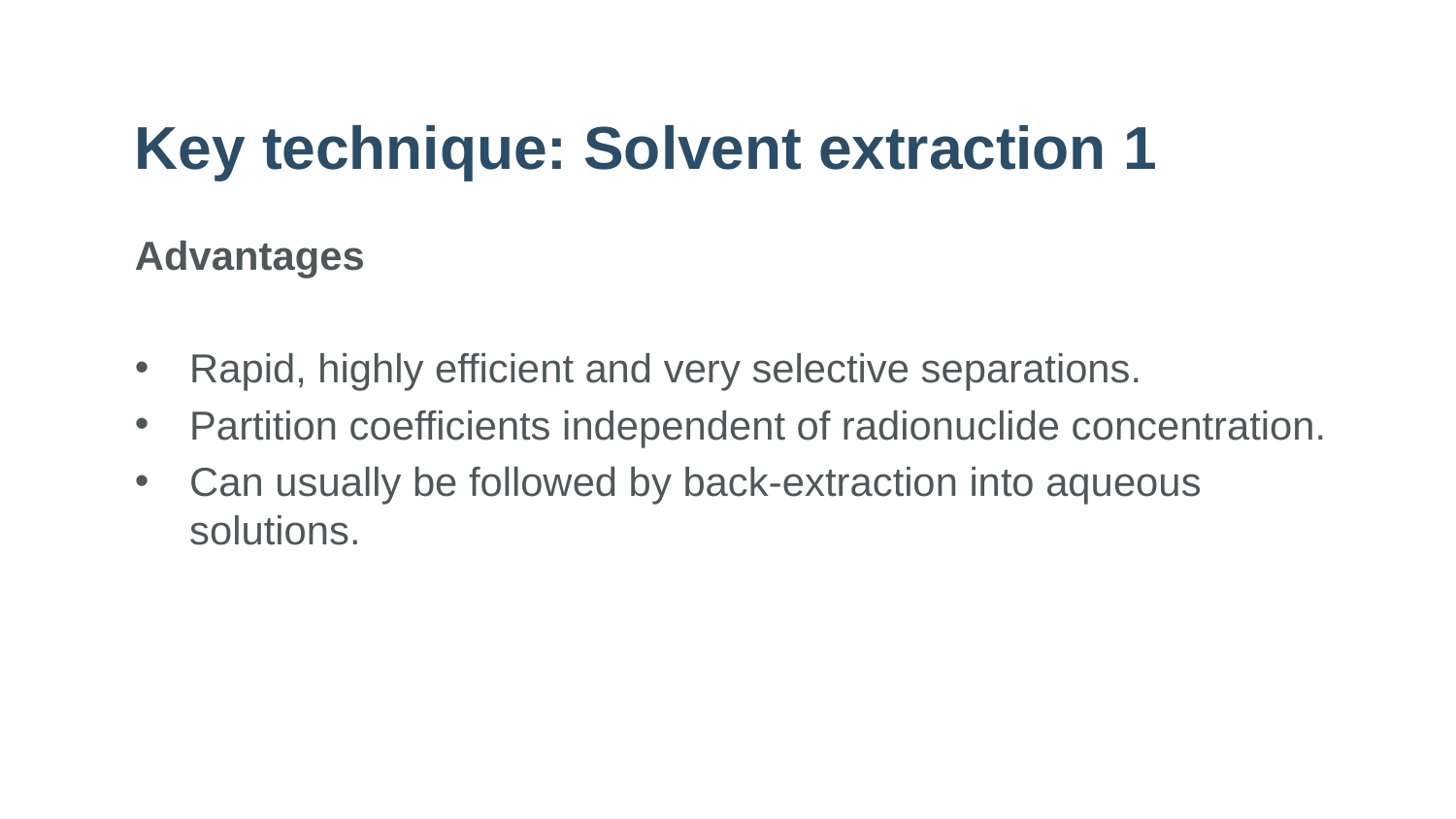

# Key technique: Solvent extraction 1
Advantages

Rapid, highly efficient and very selective separations.
Partition coefficients independent of radionuclide concentration.
Can usually be followed by back-extraction into aqueous solutions.